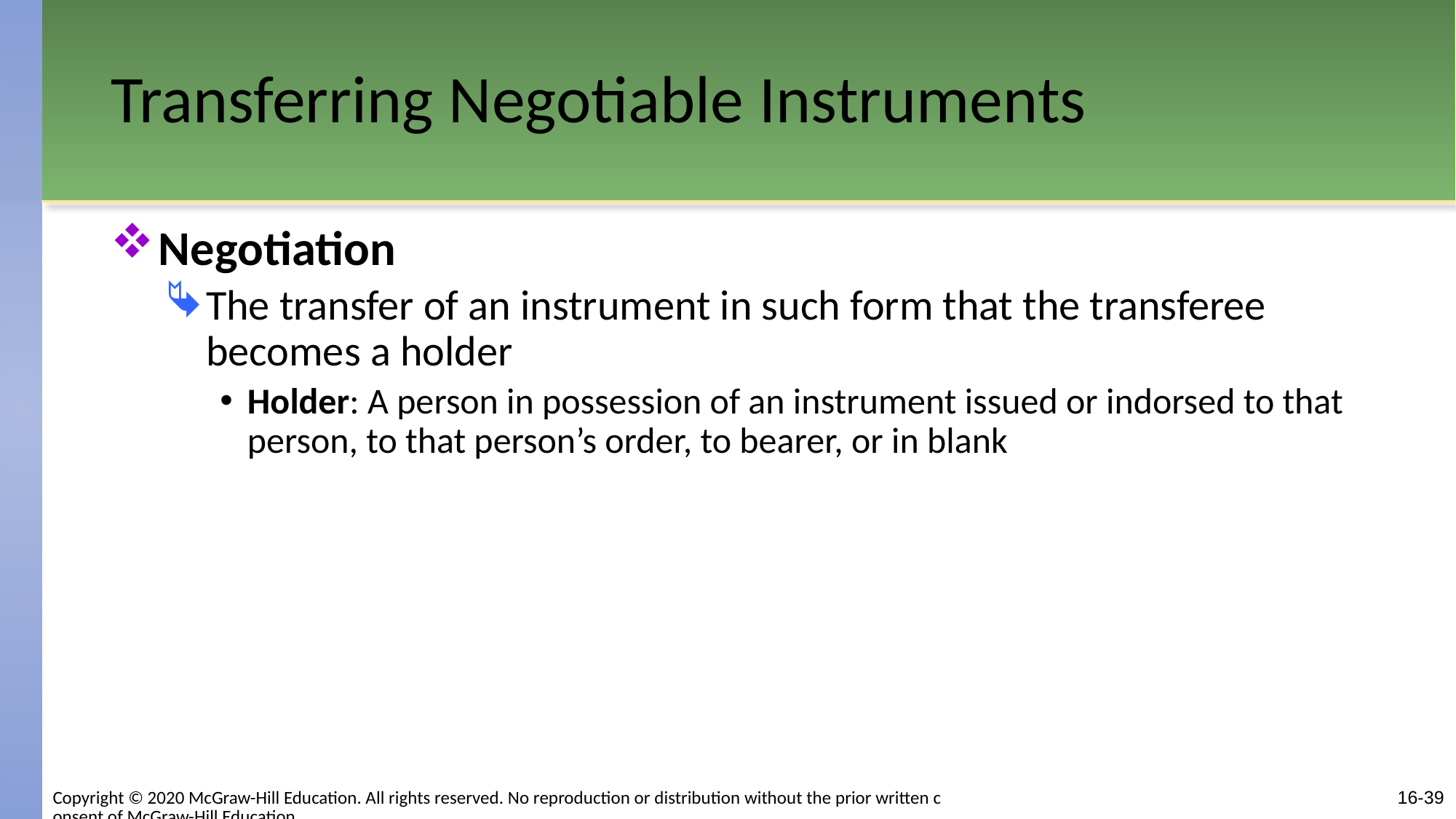

# Transferring Negotiable Instruments
Negotiation
The transfer of an instrument in such form that the transferee becomes a holder
Holder: A person in possession of an instrument issued or indorsed to that person, to that person’s order, to bearer, or in blank

16-39
Copyright © 2020 McGraw-Hill Education. All rights reserved. No reproduction or distribution without the prior written consent of McGraw-Hill Education.